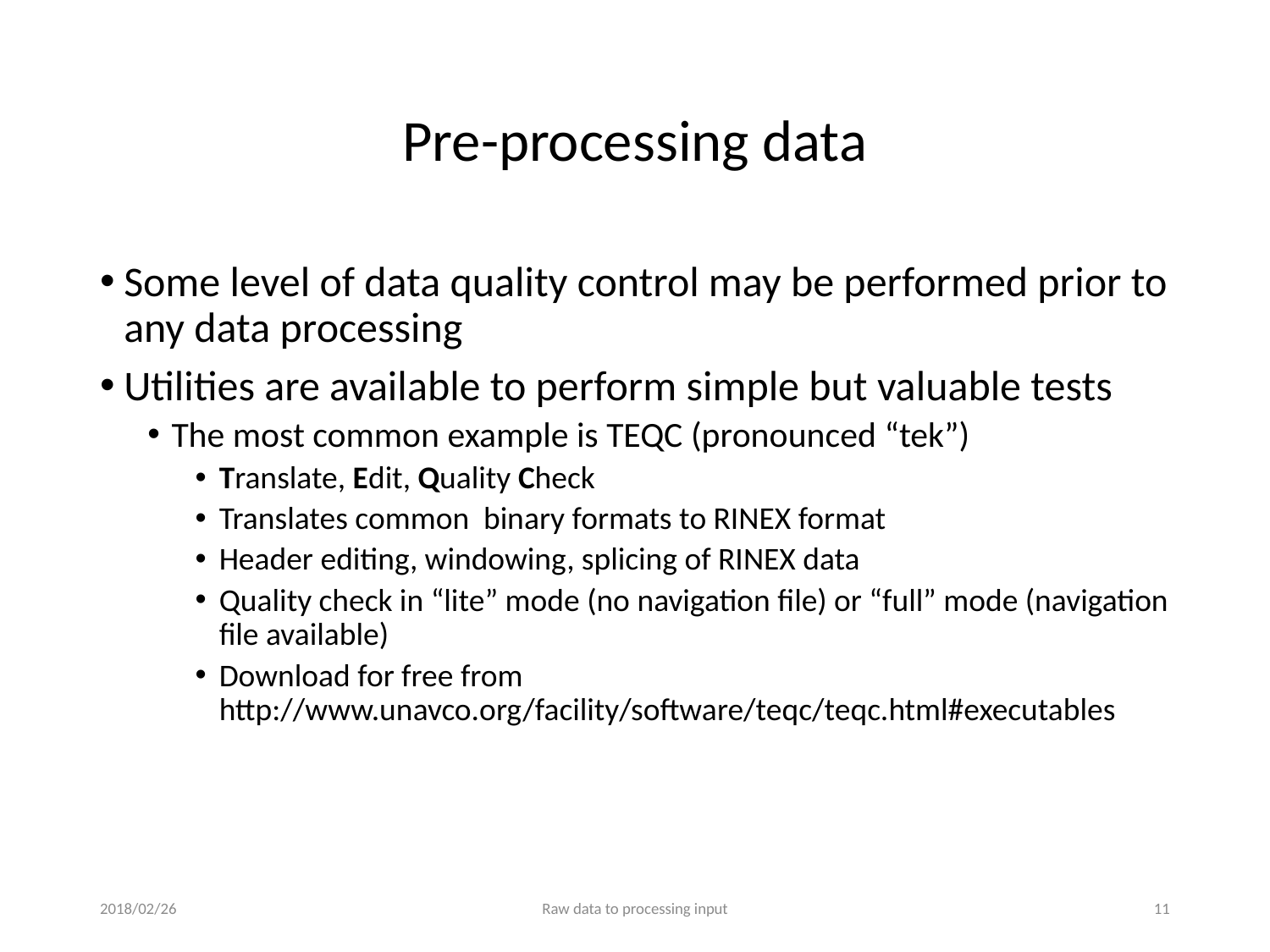

# Pre-processing data
Some level of data quality control may be performed prior to any data processing
Utilities are available to perform simple but valuable tests
The most common example is TEQC (pronounced “tek”)
Translate, Edit, Quality Check
Translates common  binary formats to RINEX format
Header editing, windowing, splicing of RINEX data
Quality check in “lite” mode (no navigation file) or “full” mode (navigation file available)
Download for free from http://www.unavco.org/facility/software/teqc/teqc.html#executables

2018/02/26
Raw data to processing input
11